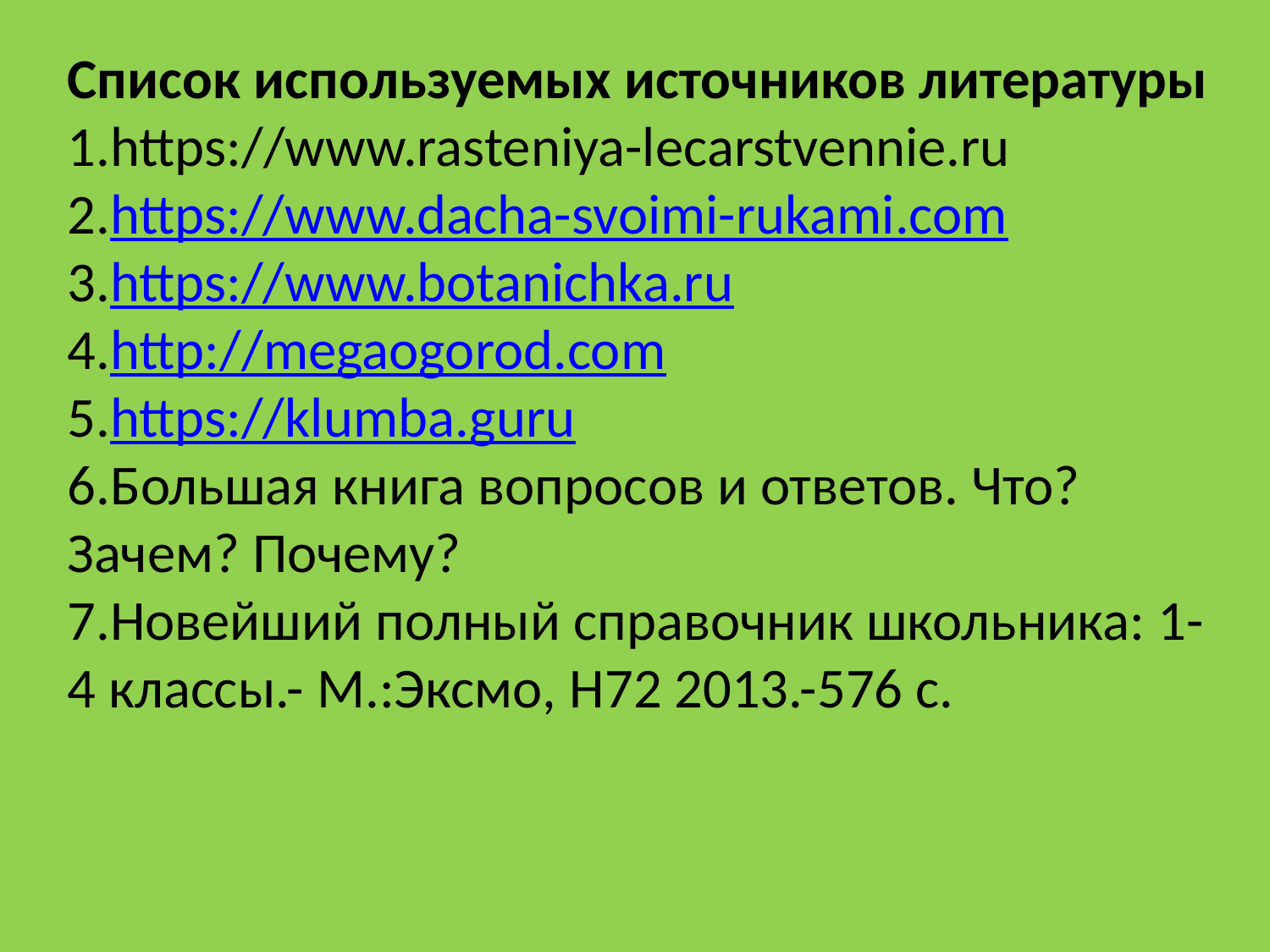

Список используемых источников литературы
1.https://www.rasteniya-lecarstvennie.ru
2.https://www.dacha-svoimi-rukami.com
3.https://www.botanichka.ru
4.http://megaogorod.com
5.https://klumba.guru
6.Большая книга вопросов и ответов. Что? Зачем? Почему?
7.Новейший полный справочник школьника: 1-4 классы.- М.:Эксмо, Н72 2013.-576 с.
#